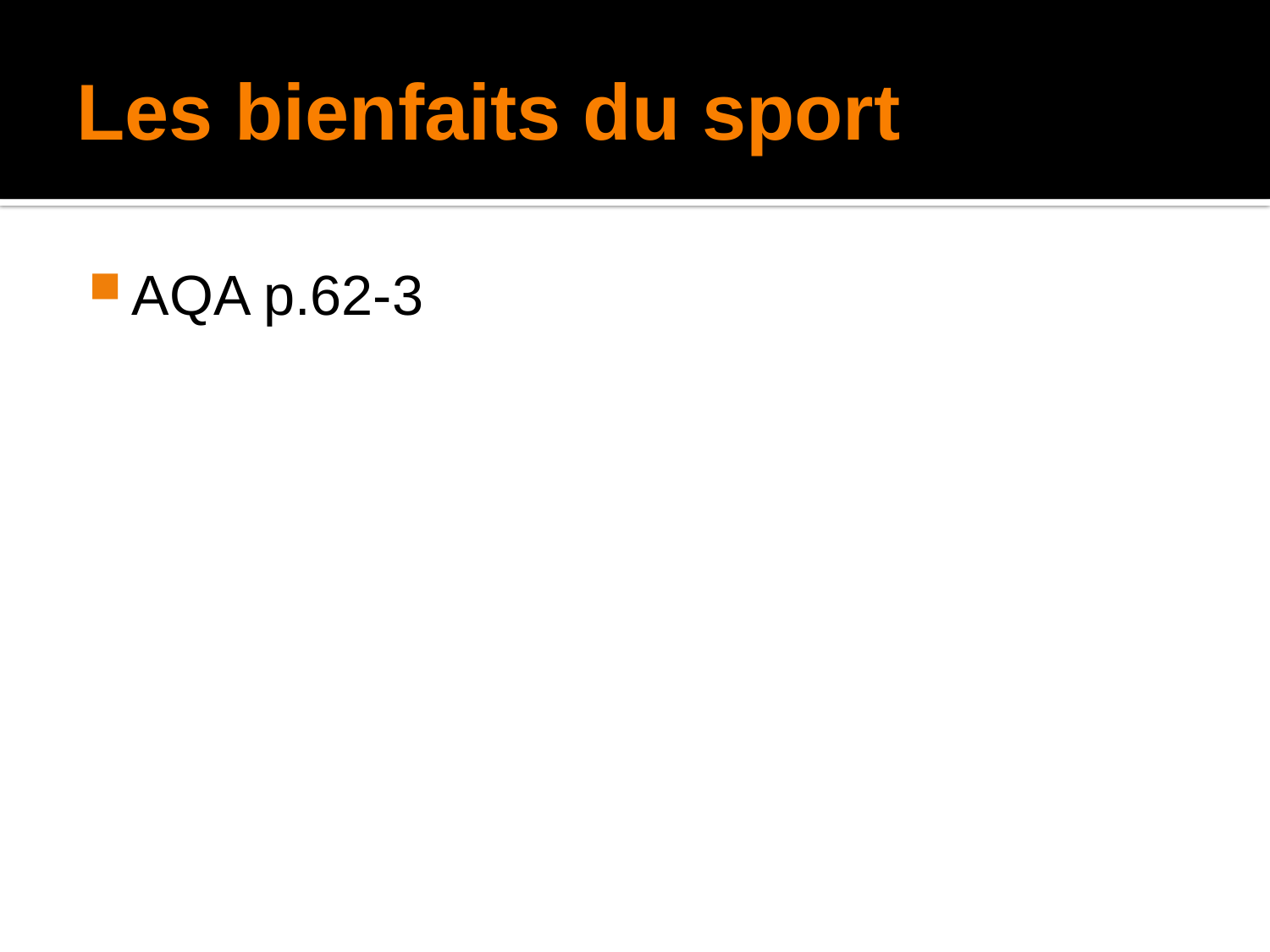

# Les bienfaits du sport
AQA p.62-3